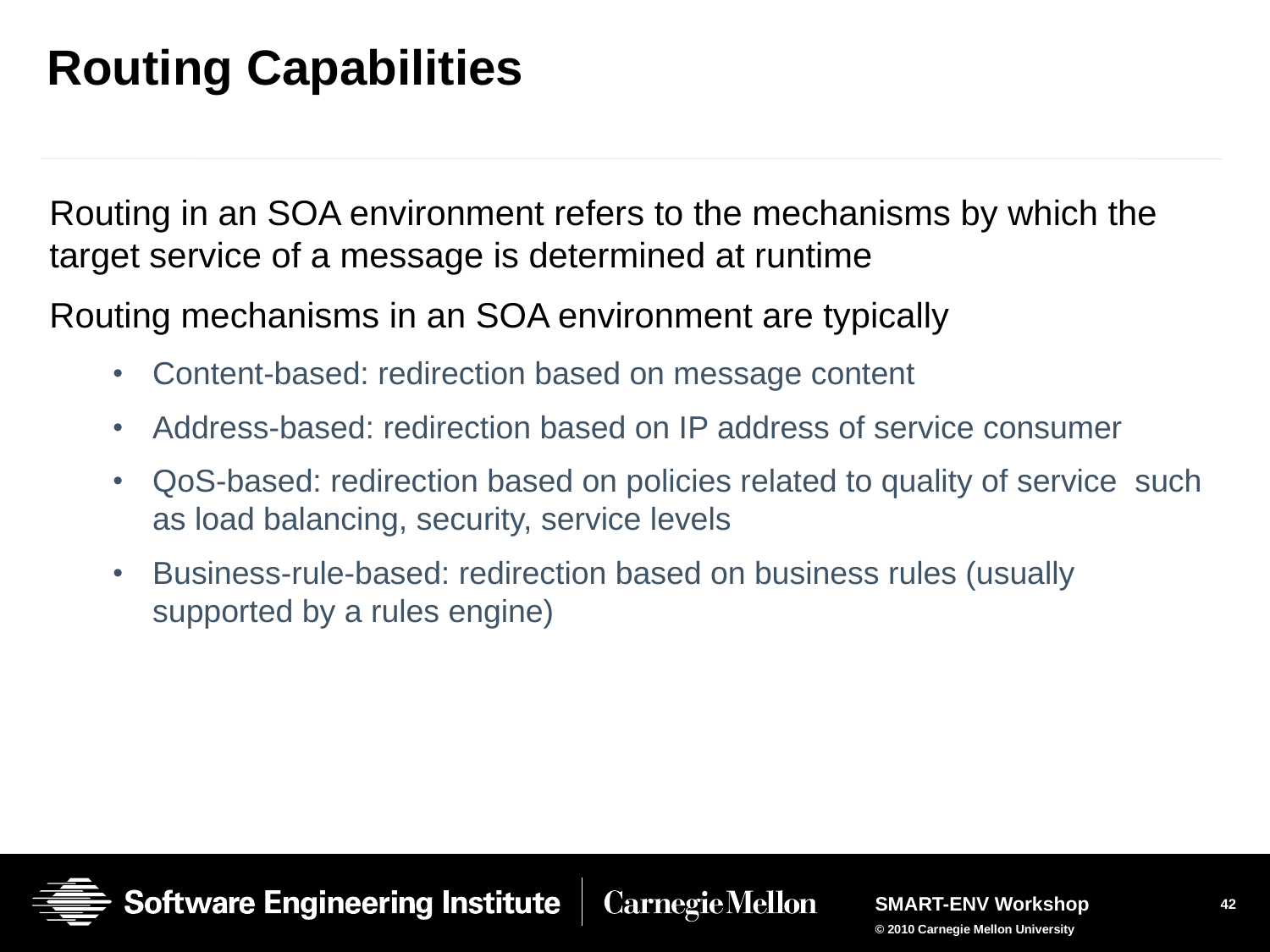

# Routing Capabilities
Routing in an SOA environment refers to the mechanisms by which the target service of a message is determined at runtime
Routing mechanisms in an SOA environment are typically
Content-based: redirection based on message content
Address-based: redirection based on IP address of service consumer
QoS-based: redirection based on policies related to quality of service  such as load balancing, security, service levels
Business-rule-based: redirection based on business rules (usually supported by a rules engine)